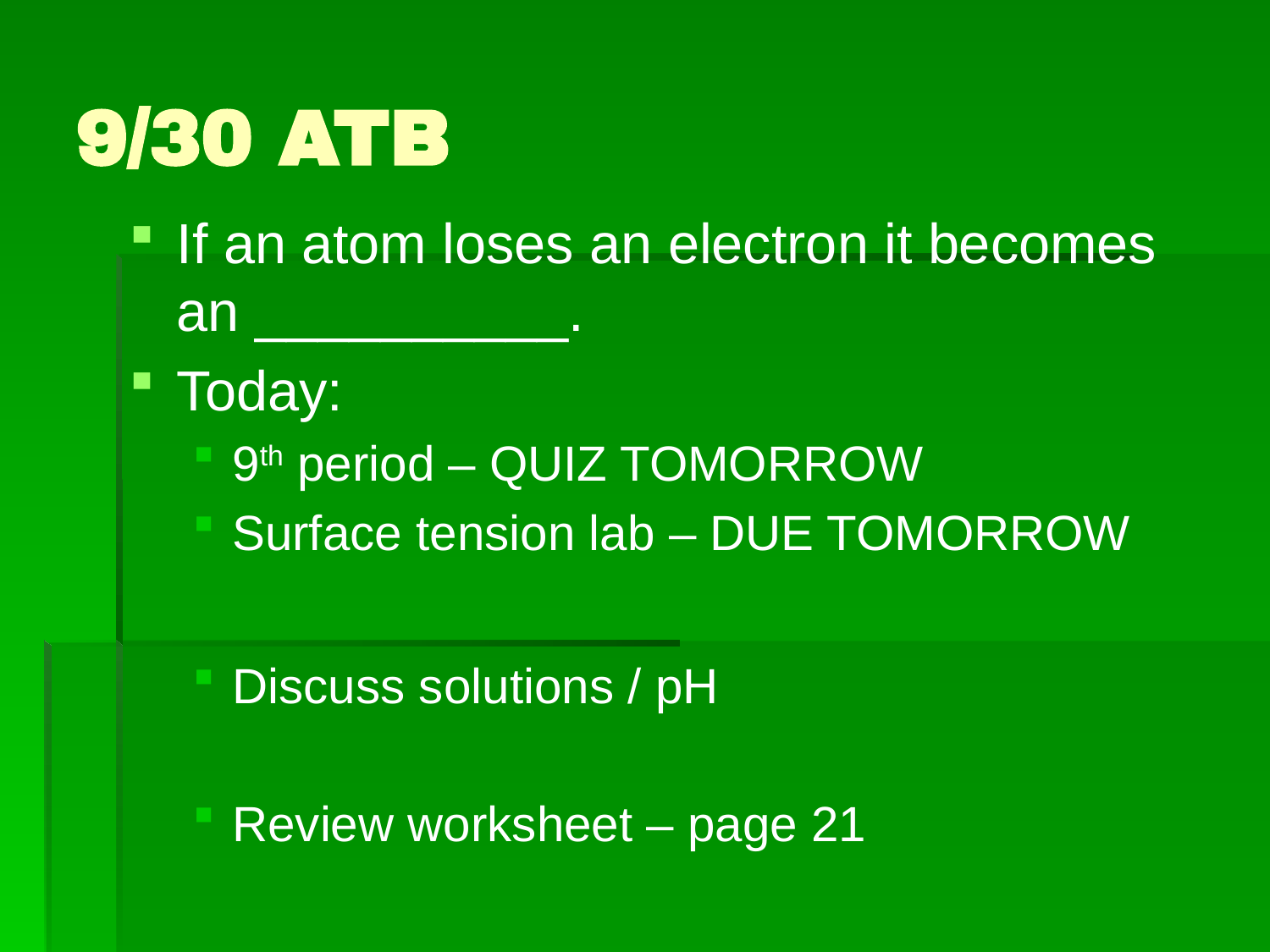

# 9/30 ATB
If an atom loses an electron it becomes an __________.
Today:
9th period – QUIZ TOMORROW
Surface tension lab – DUE TOMORROW

Discuss solutions / pH

Review worksheet – page 21